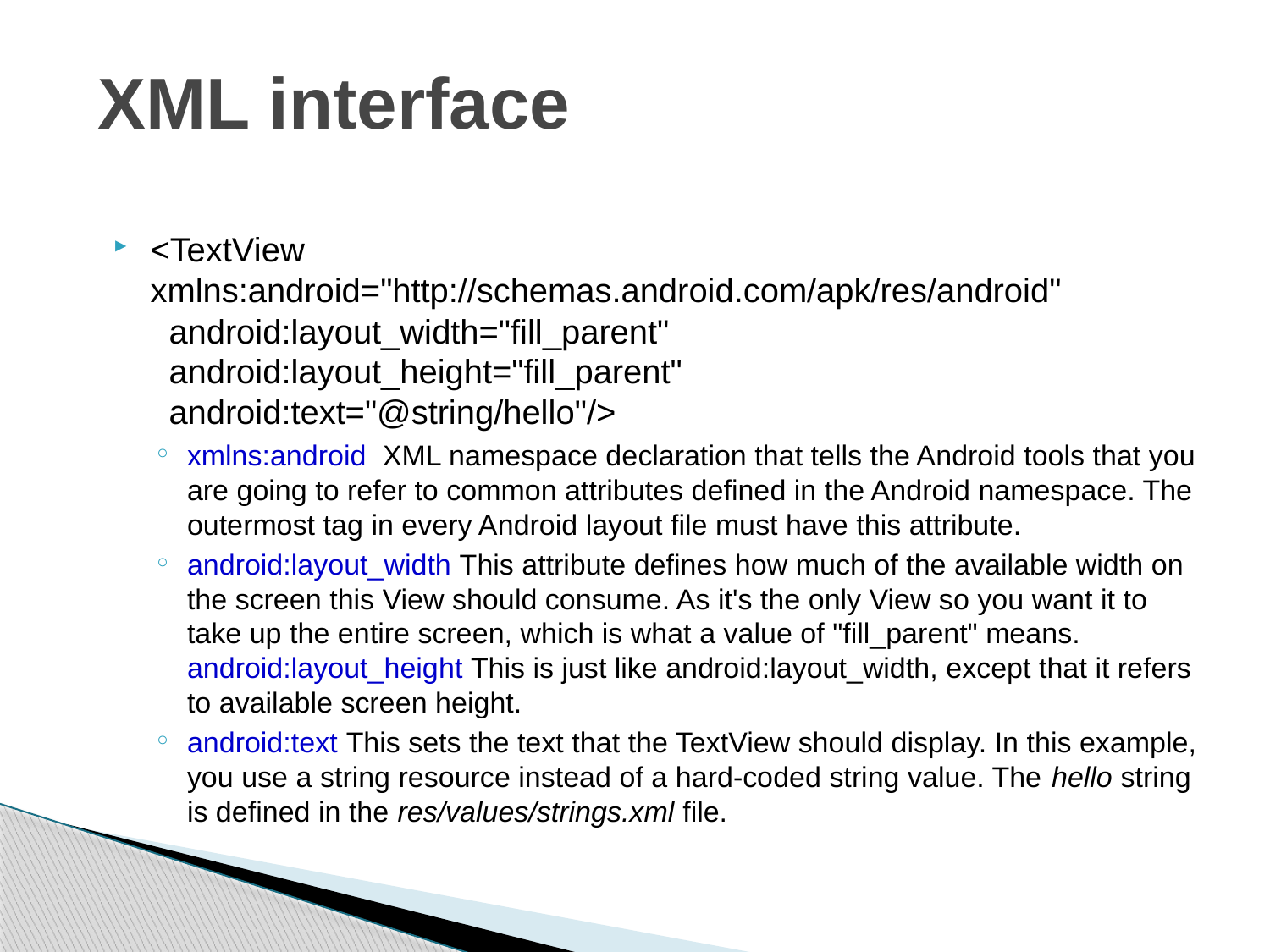

# XML interface
<TextView xmlns:android="http://schemas.android.com/apk/res/android"
  android:layout_width="fill_parent"
  android:layout_height="fill_parent"
  android:text="@string/hello"/>
xmlns:android  XML namespace declaration that tells the Android tools that you are going to refer to common attributes defined in the Android namespace. The outermost tag in every Android layout file must have this attribute.
android:layout_width This attribute defines how much of the available width on the screen this View should consume. As it's the only View so you want it to take up the entire screen, which is what a value of "fill_parent" means.
android:layout_height This is just like android:layout_width, except that it refers to available screen height.
android:text This sets the text that the TextView should display. In this example, you use a string resource instead of a hard-coded string value. The hello string is defined in the res/values/strings.xml file.